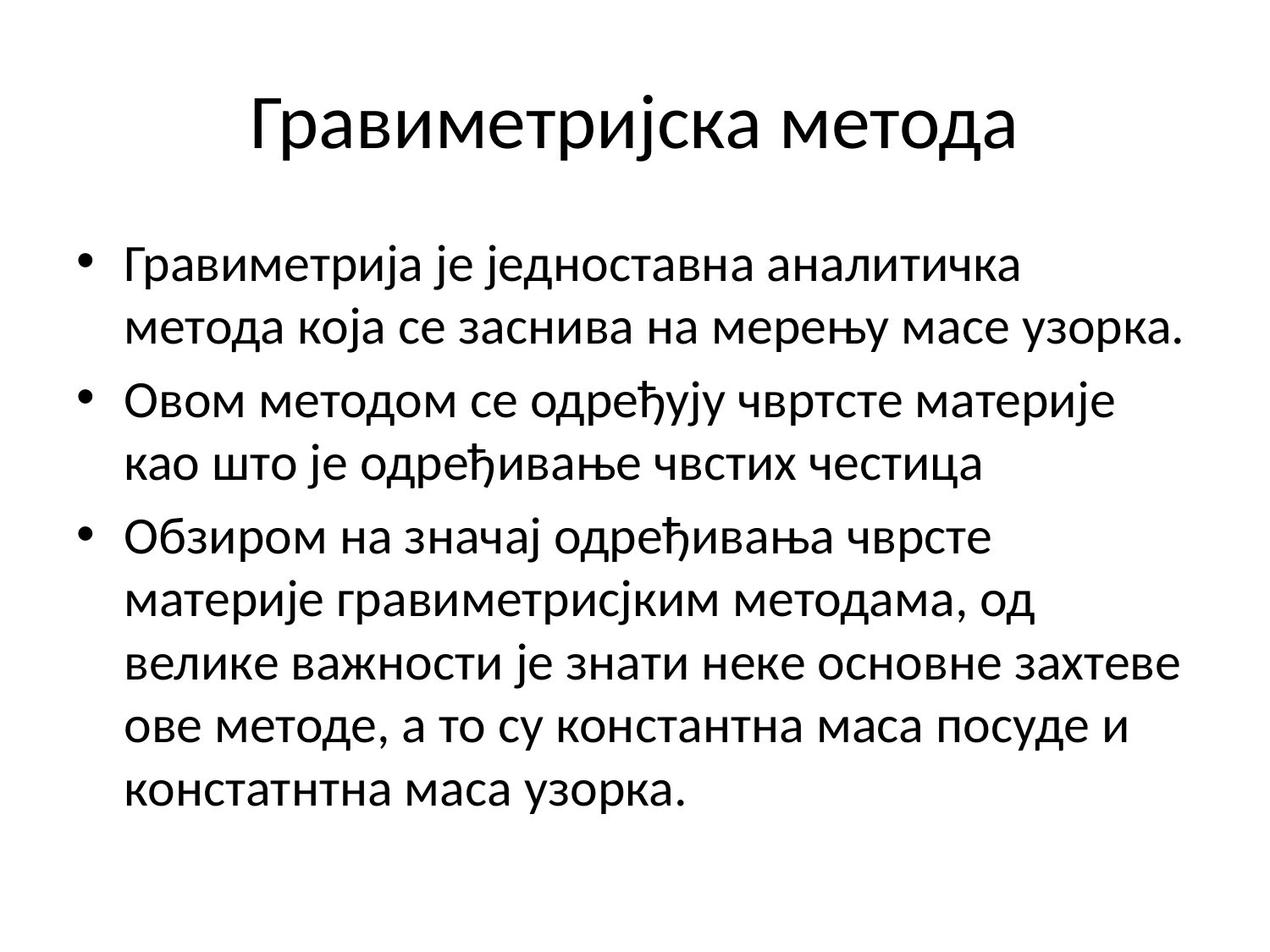

# Гравиметријска метода
Гравиметрија је једноставна аналитичка метода која се заснива на мерењу масе узорка.
Овом методом се одређују чвртсте материје као што је одређивање чвстих честица
Обзиром на значај одређивања чврсте материје гравиметрисјким методама, од велике важности је знати неке основне захтеве ове методе, а то су константна маса посуде и констатнтна маса узорка.